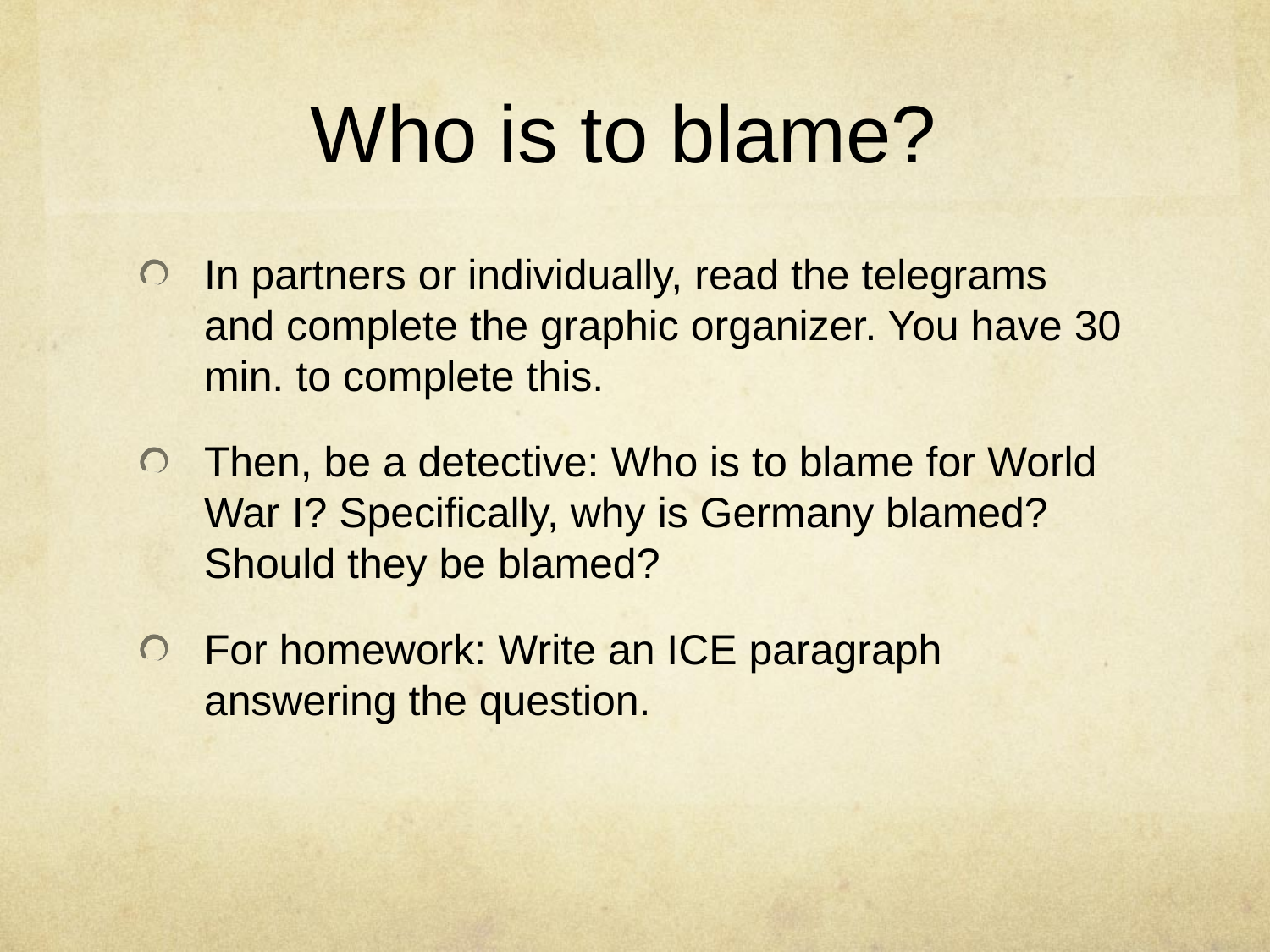

# Who is to blame?
In partners or individually, read the telegrams and complete the graphic organizer. You have 30 min. to complete this.
Then, be a detective: Who is to blame for World War I? Specifically, why is Germany blamed? Should they be blamed?
For homework: Write an ICE paragraph answering the question.